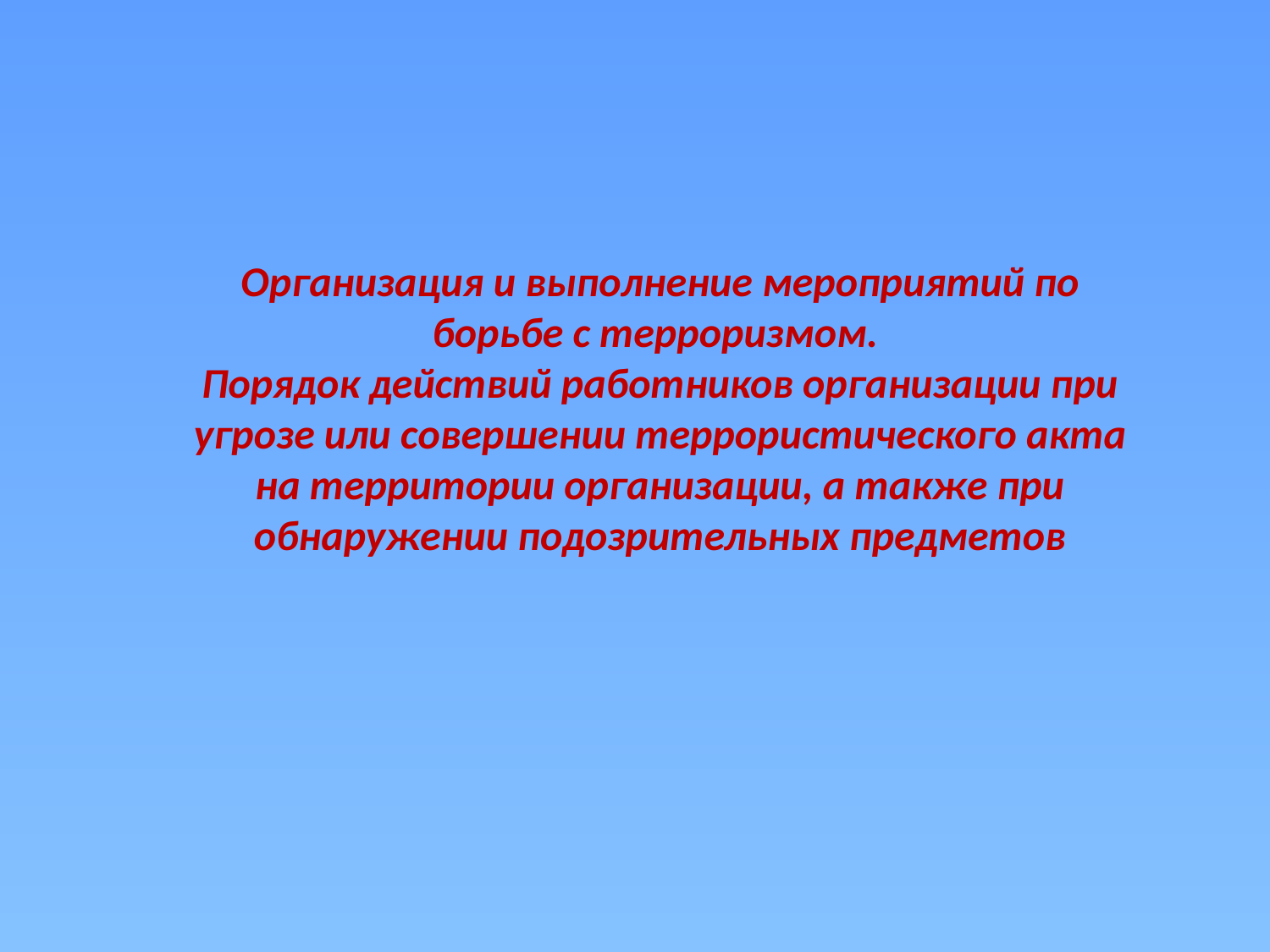

Организация и выполнение мероприятий по борьбе с терроризмом.
Порядок действий работников организации при угрозе или совершении террористического акта на территории организации, а также при обнаружении подозрительных предметов